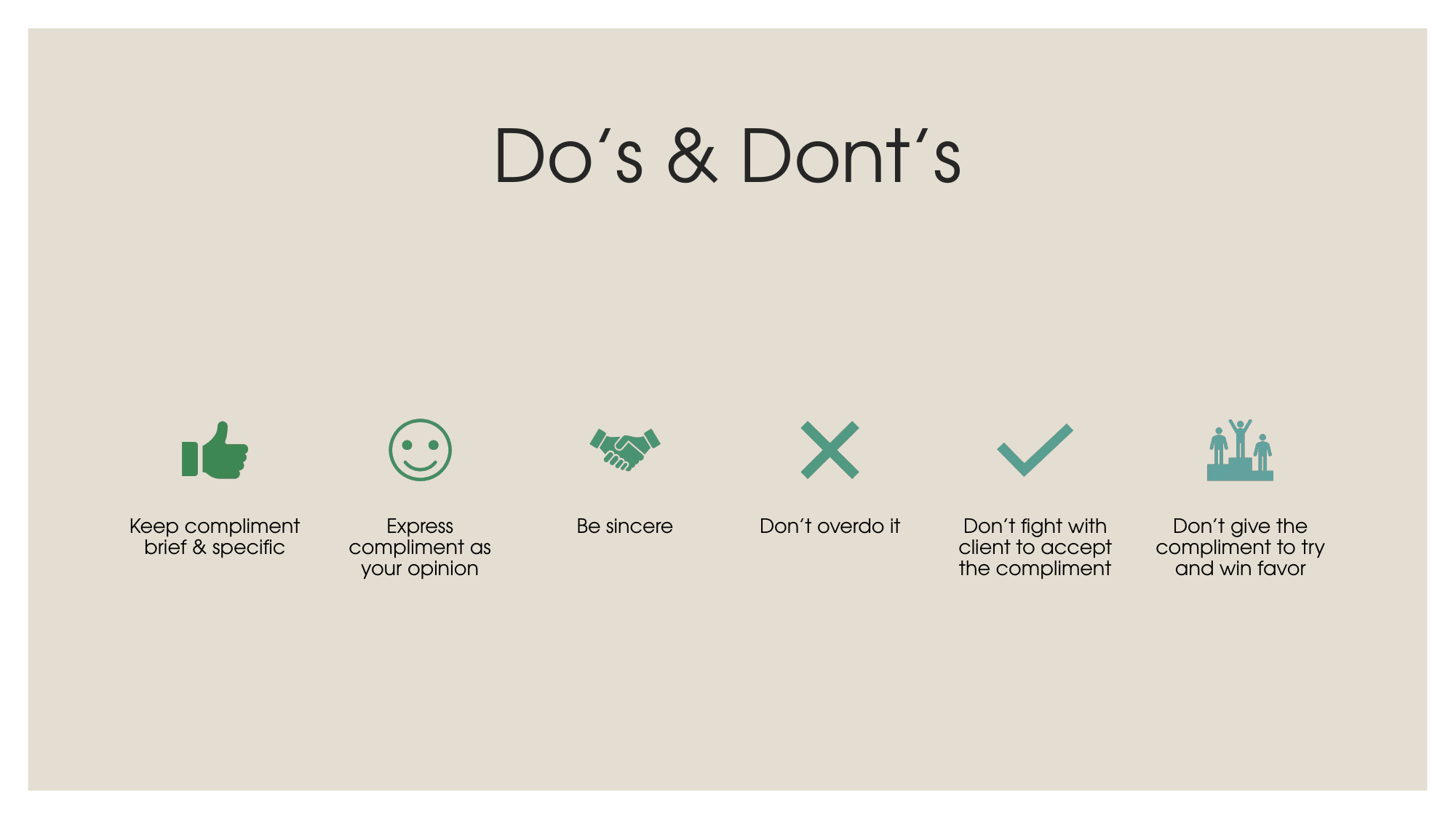

# Do’s & Dont’s
Keep compliment brief & specific
Express compliment as your opinion
Be sincere
Don’t overdo it
Don’t fight with client to accept the compliment
Don’t give the compliment to try and win favor